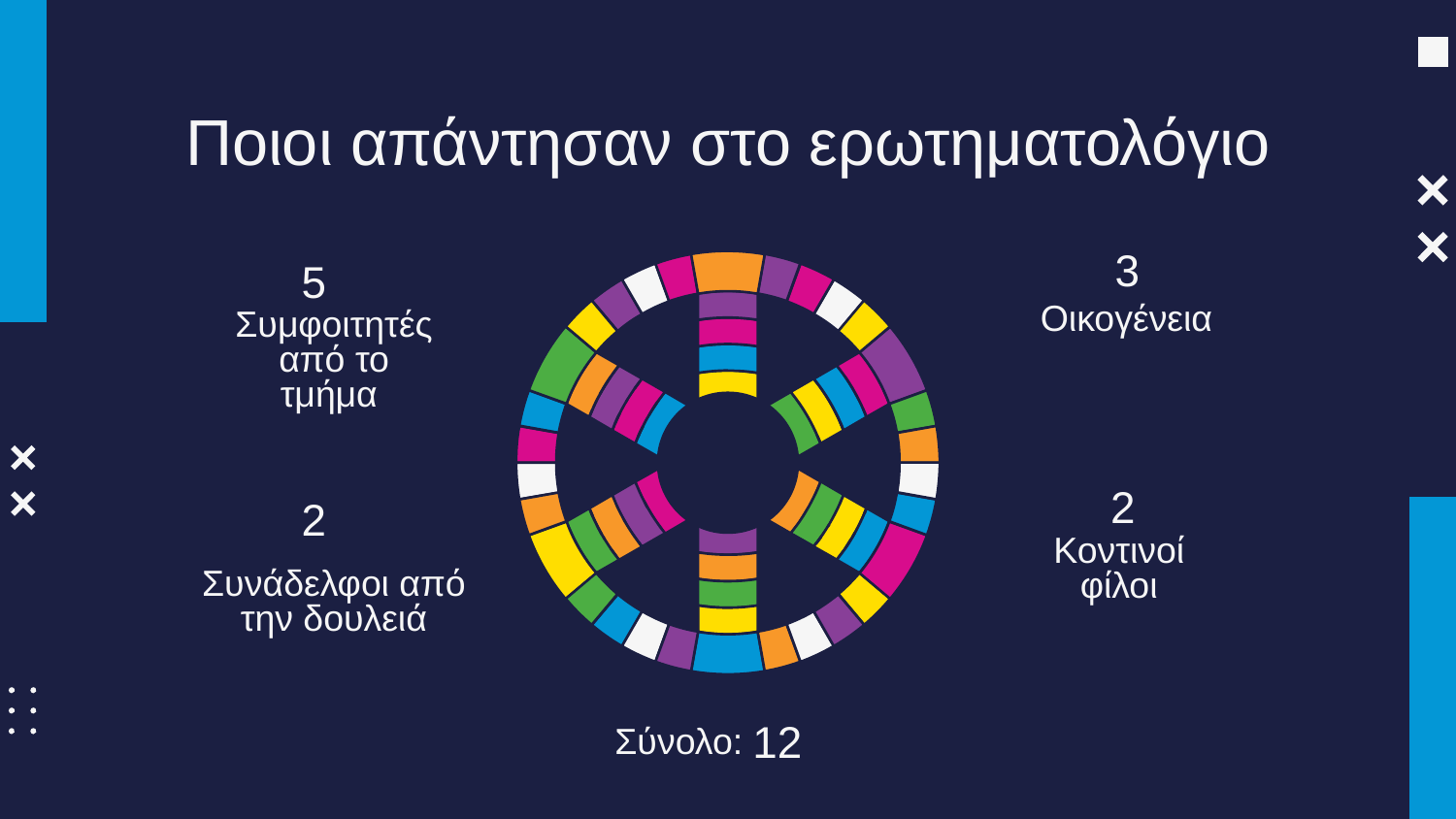

# Ποιοι απάντησαν στο ερωτηματολόγιο
3

5
Συμφοιτητές από το τμήμα
Οικογένεια
2
2
Κοντινοί φίλοι
Συνάδελφοι από την δουλειά
Σύνολο:
12